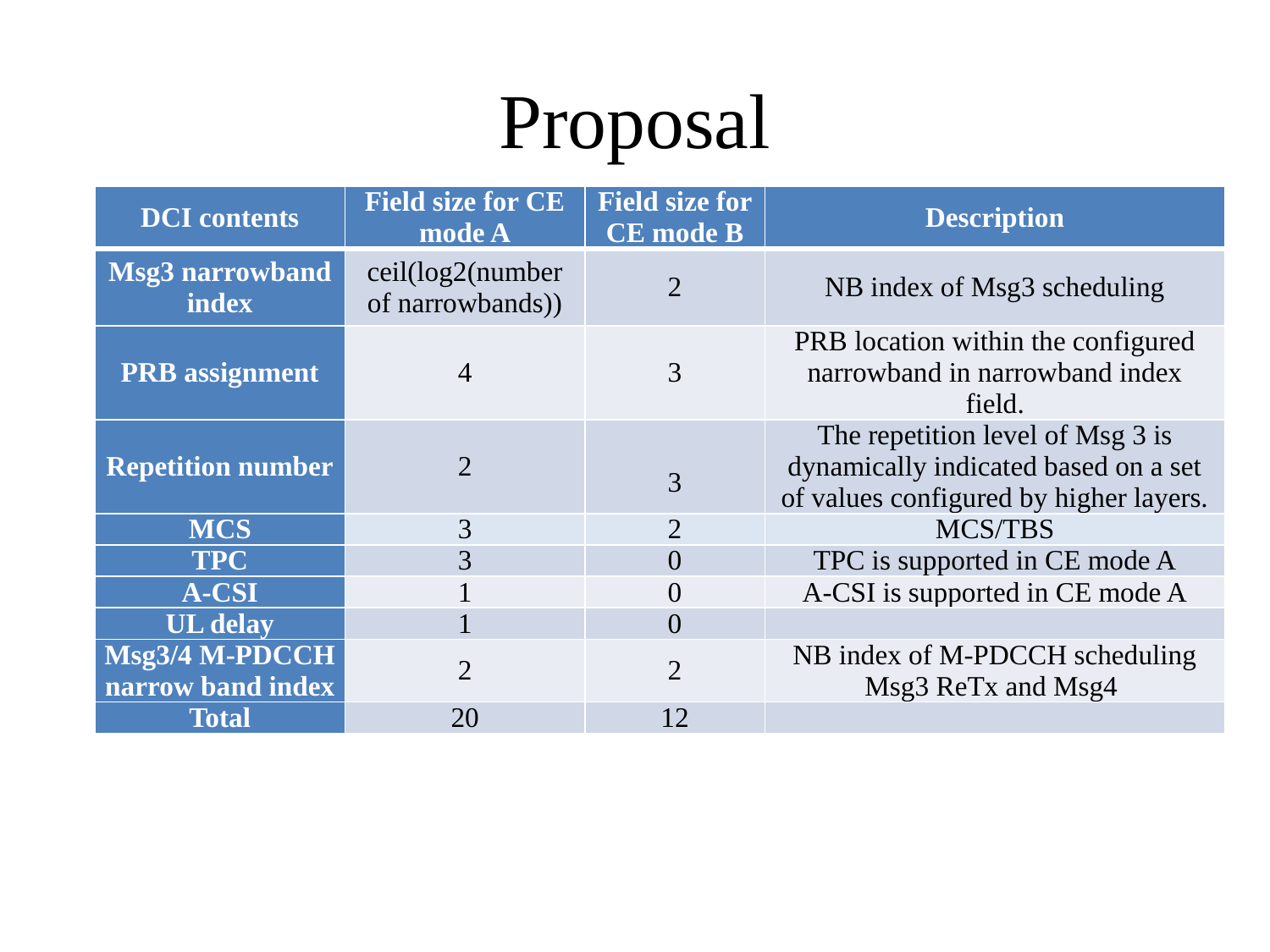

# Proposal
| DCI contents | Field size for CE mode A | Field size for CE mode B | Description |
| --- | --- | --- | --- |
| Msg3 narrowband index | ceil(log2(number of narrowbands)) | 2 | NB index of Msg3 scheduling |
| PRB assignment | 4 | 3 | PRB location within the configured narrowband in narrowband index field. |
| Repetition number | 2 | 3 | The repetition level of Msg 3 is dynamically indicated based on a set of values configured by higher layers. |
| MCS | 3 | 2 | MCS/TBS |
| TPC | 3 | 0 | TPC is supported in CE mode A |
| A-CSI | 1 | 0 | A-CSI is supported in CE mode A |
| UL delay | 1 | 0 |  |
| Msg3/4 M-PDCCH narrow band index | 2 | 2 | NB index of M-PDCCH scheduling Msg3 ReTx and Msg4 |
| Total | 20 | 12 |  |